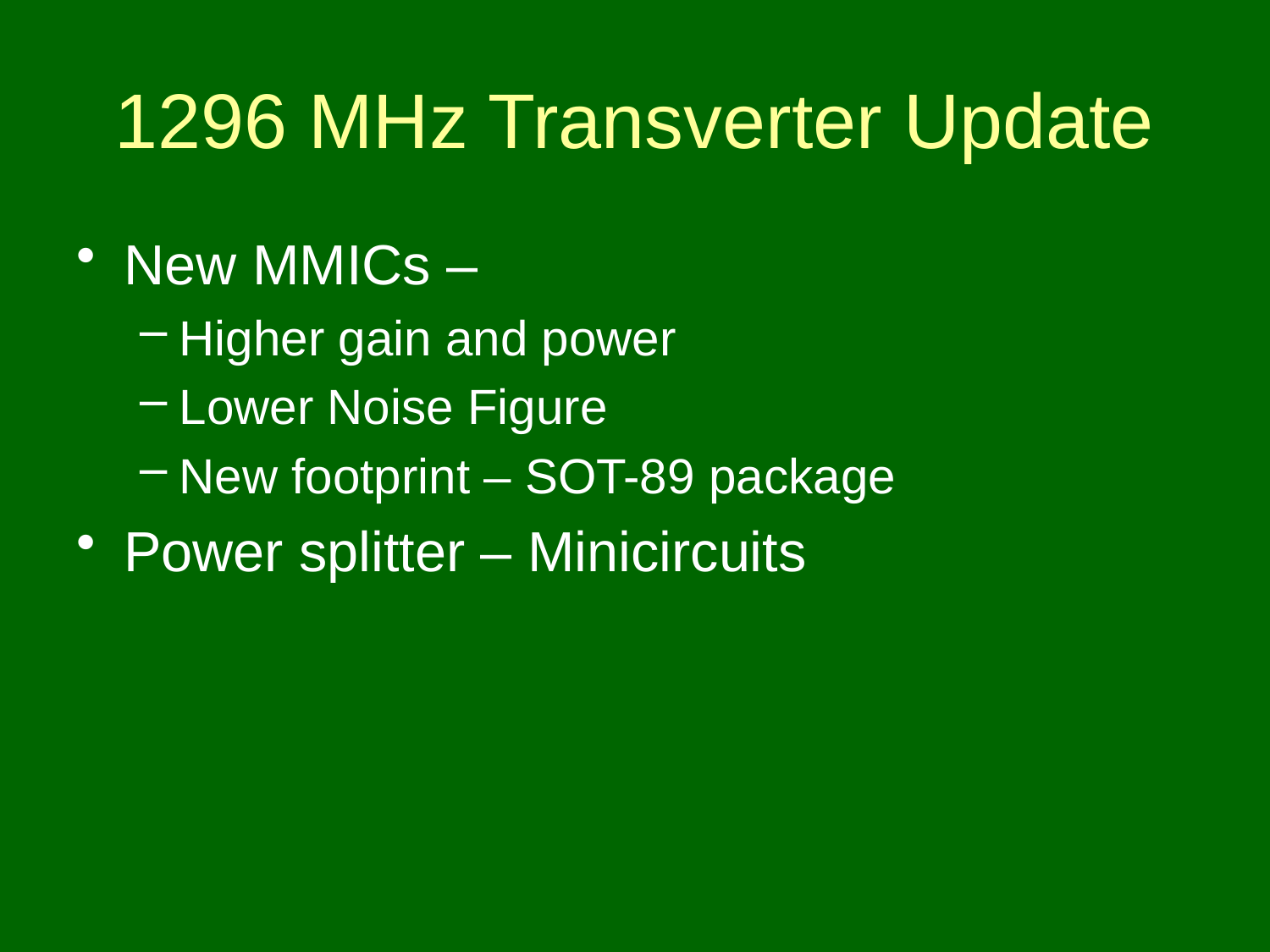

# 1296 MHz Transverter Update
New MMICs –
Higher gain and power
Lower Noise Figure
New footprint – SOT-89 package
Power splitter – Minicircuits